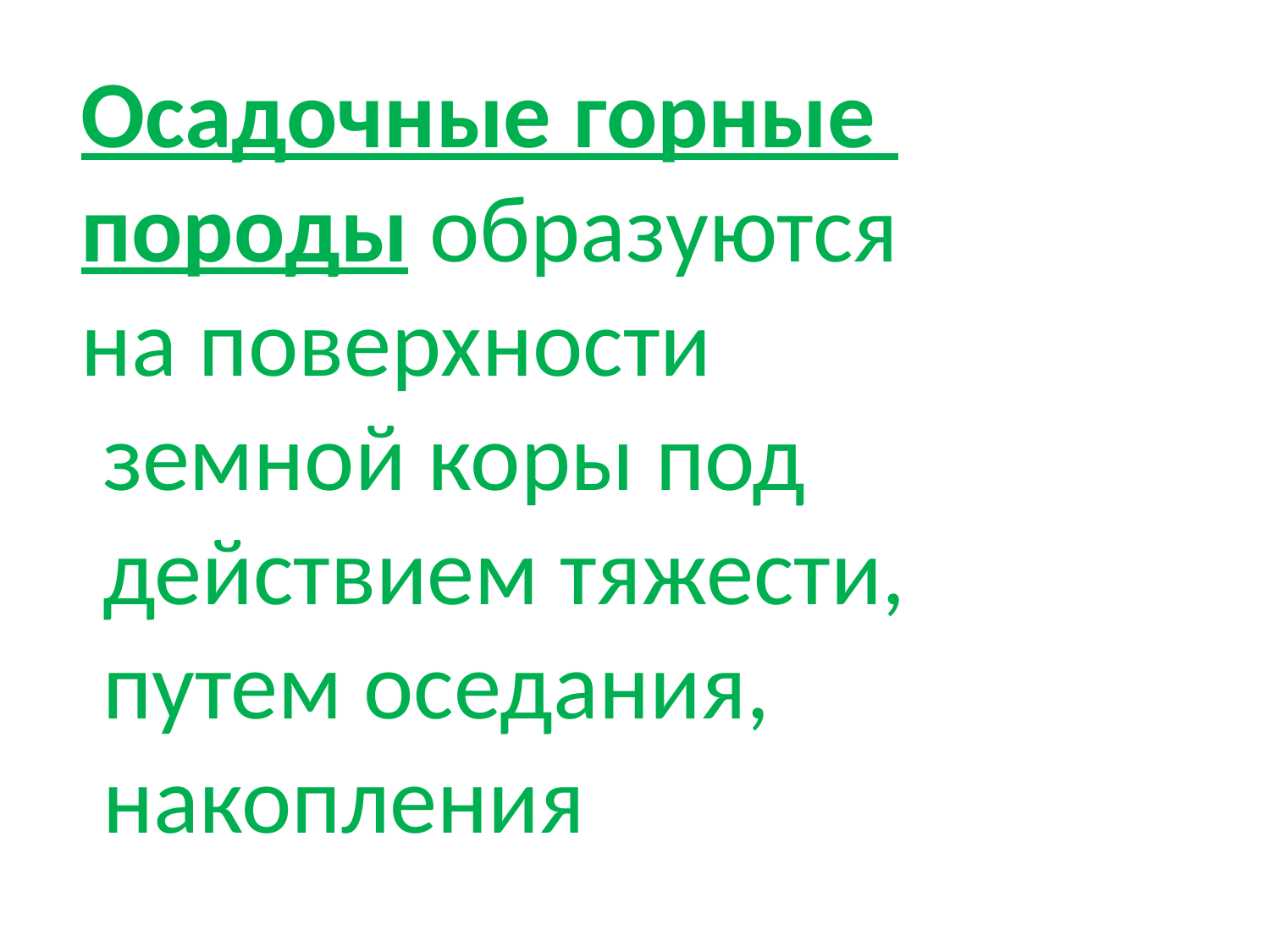

Осадочные горные
породы образуются
на поверхности
 земной коры под
 действием тяжести,
 путем оседания,
 накопления